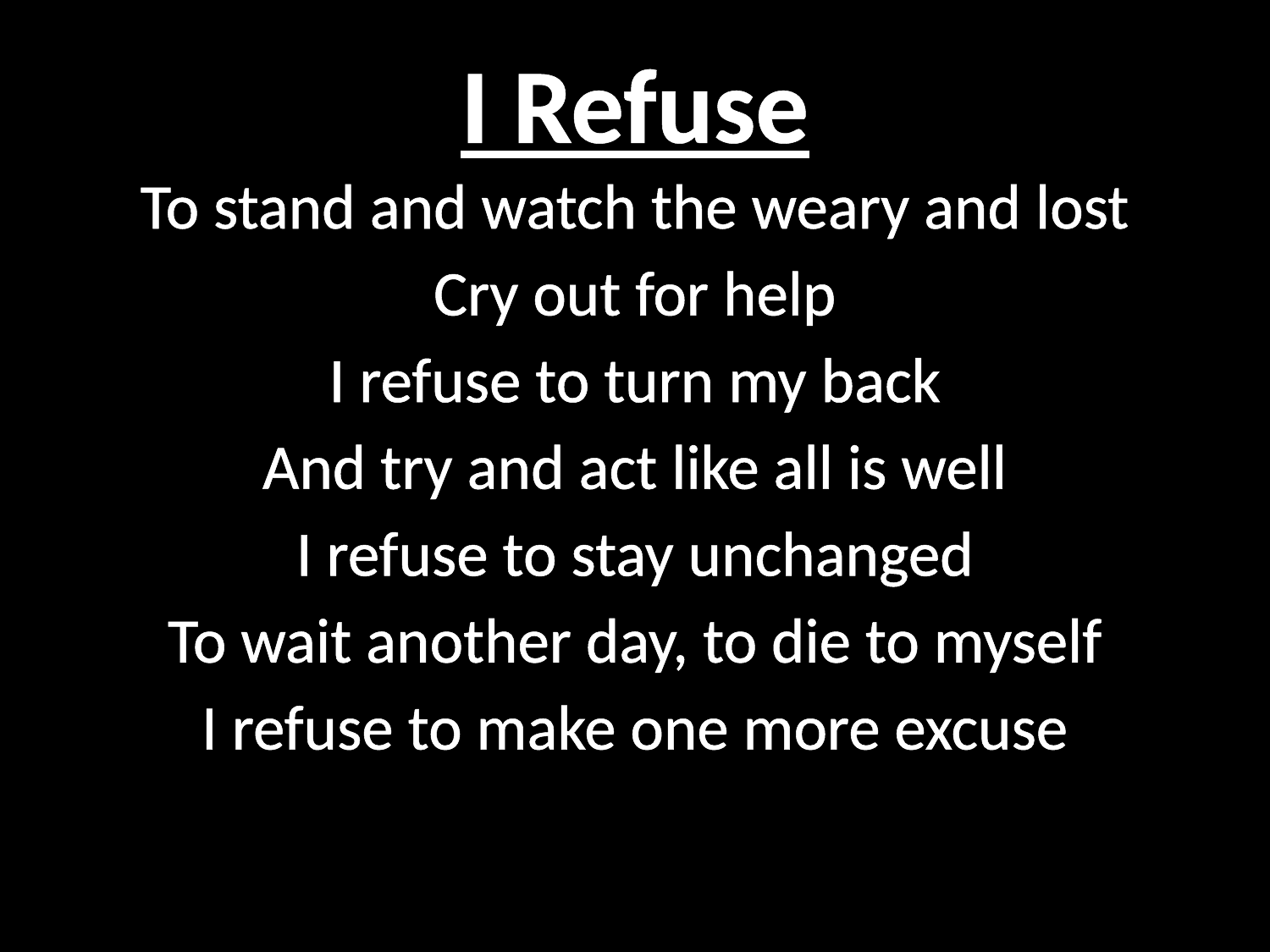

# I Refuse
To stand and watch the weary and lost
Cry out for help
I refuse to turn my back
And try and act like all is well
I refuse to stay unchanged
To wait another day, to die to myself
I refuse to make one more excuse